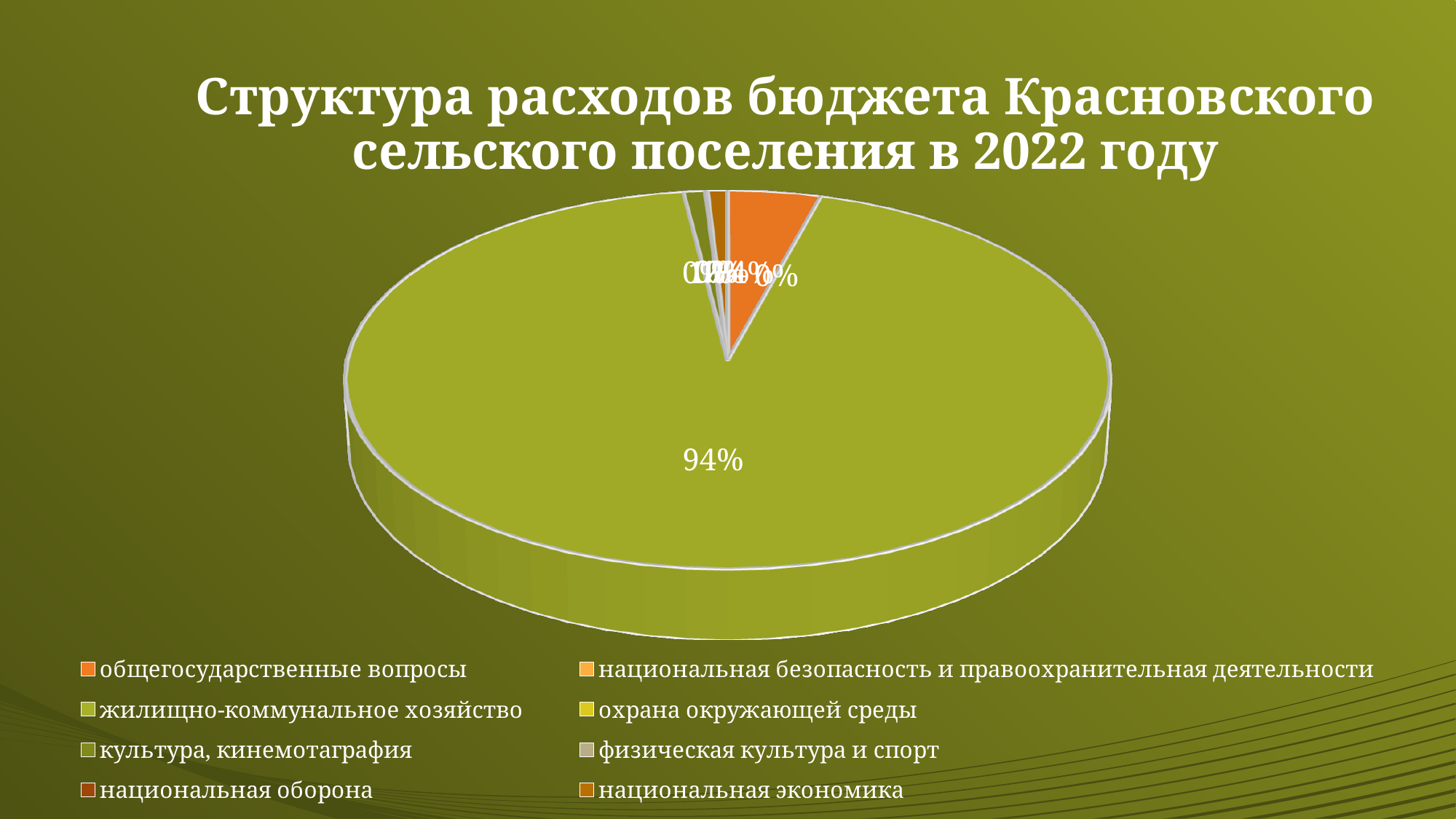

# Структура расходов бюджета Красновского сельского поселения в 2022 году

[unsupported chart]